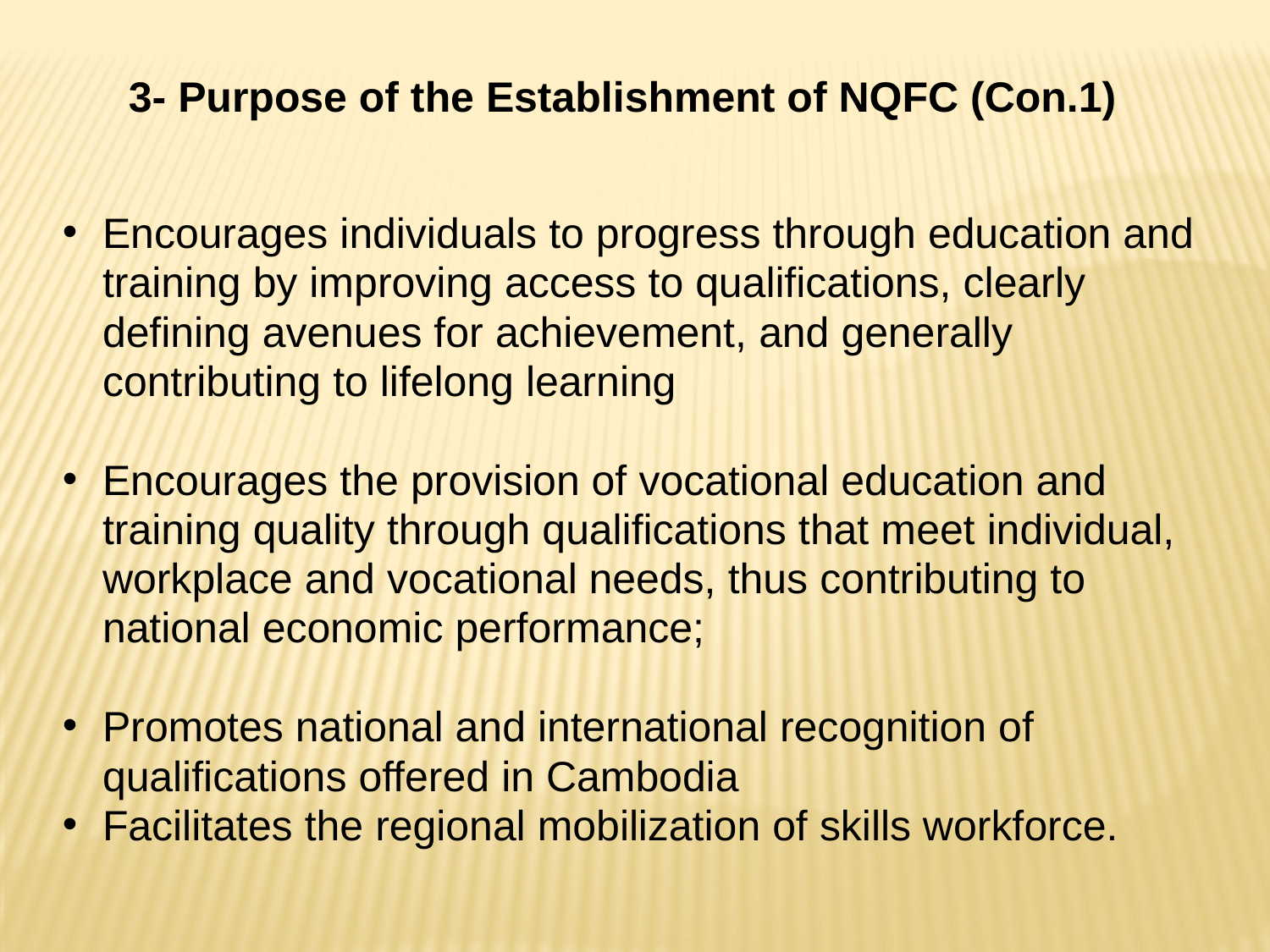

3- Purpose of the Establishment of NQFC (Con.1)
Encourages individuals to progress through education and training by improving access to qualifications, clearly defining avenues for achievement, and generally contributing to lifelong learning

Encourages the provision of vocational education and training quality through qualifications that meet individual, workplace and vocational needs, thus contributing to national economic performance;

Promotes national and international recognition of qualifications offered in Cambodia
Facilitates the regional mobilization of skills workforce.